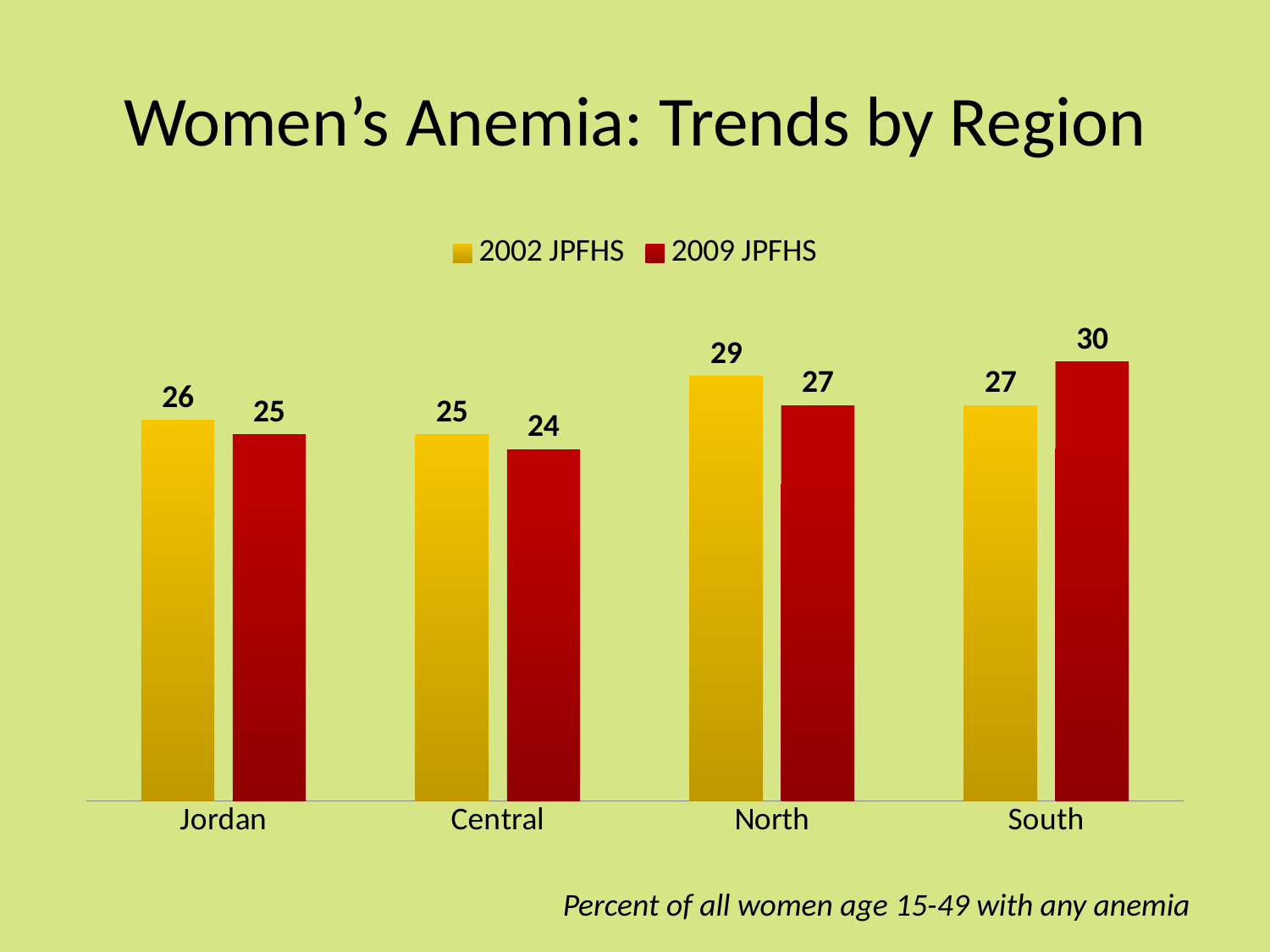

# Women’s Anemia: Trends by Region

### Chart

| Category | 2002 JPFHS | 2009 JPFHS |
|---|---|---|
| Jordan | 26.0 | 25.0 |
| Central | 25.0 | 24.0 |
| North | 29.0 | 27.0 |
| South | 27.0 | 30.0 |
Percent of all women age 15-49 with any anemia